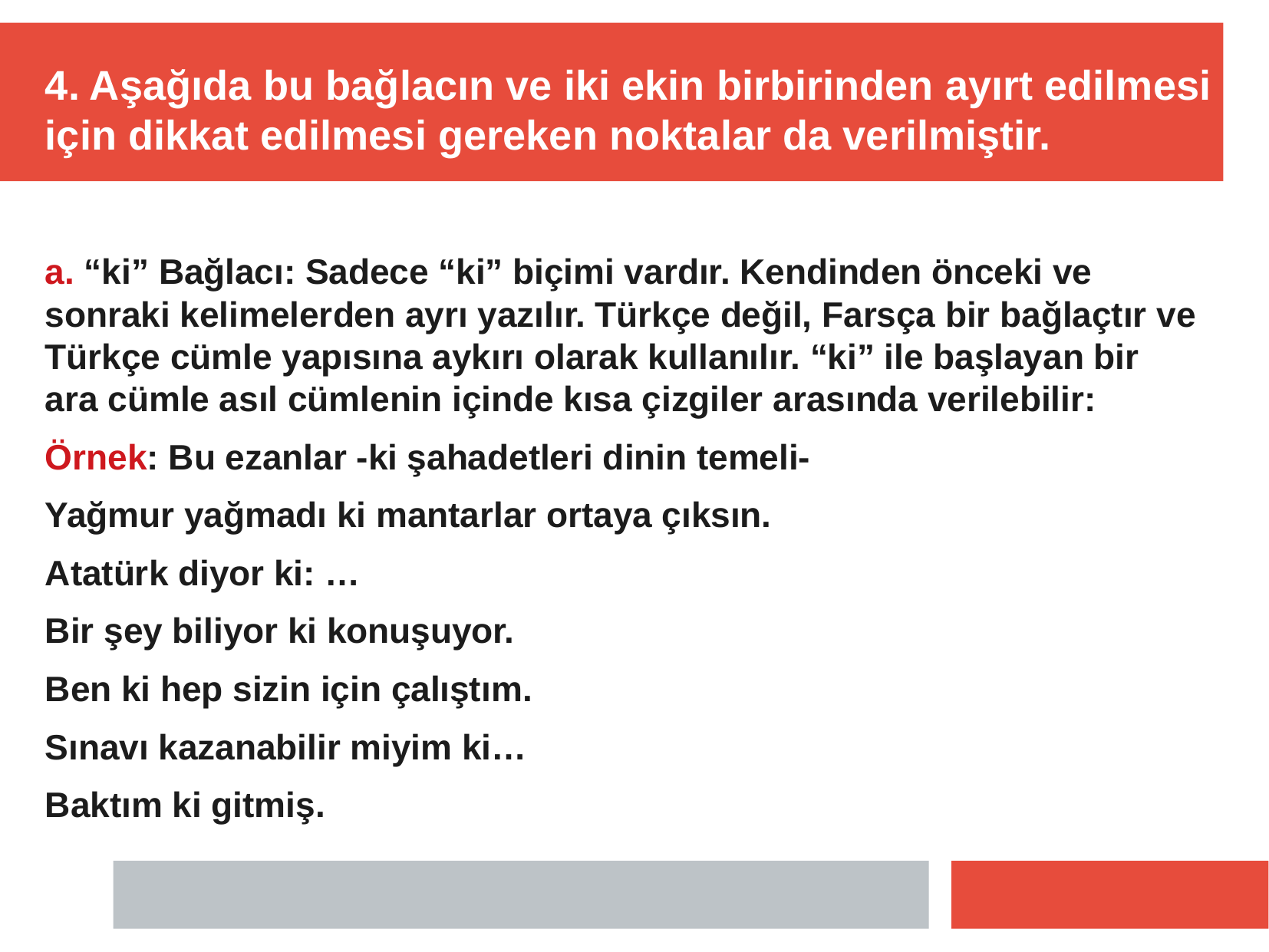

4. Aşağıda bu bağlacın ve iki ekin birbirinden ayırt edilmesi için dikkat edilmesi gereken noktalar da verilmiştir.
a. “ki” Bağlacı: Sadece “ki” biçimi vardır. Kendinden önceki ve sonraki kelimelerden ayrı yazılır. Türkçe değil, Farsça bir bağlaçtır ve Türkçe cümle yapısına aykırı olarak kullanılır. “ki” ile başlayan bir ara cümle asıl cümlenin içinde kısa çizgiler arasında verilebilir:
Örnek: Bu ezanlar -ki şahadetleri dinin temeli-
Yağmur yağmadı ki mantarlar ortaya çıksın.
Atatürk diyor ki: …
Bir şey biliyor ki konuşuyor.
Ben ki hep sizin için çalıştım.
Sınavı kazanabilir miyim ki…
Baktım ki gitmiş.